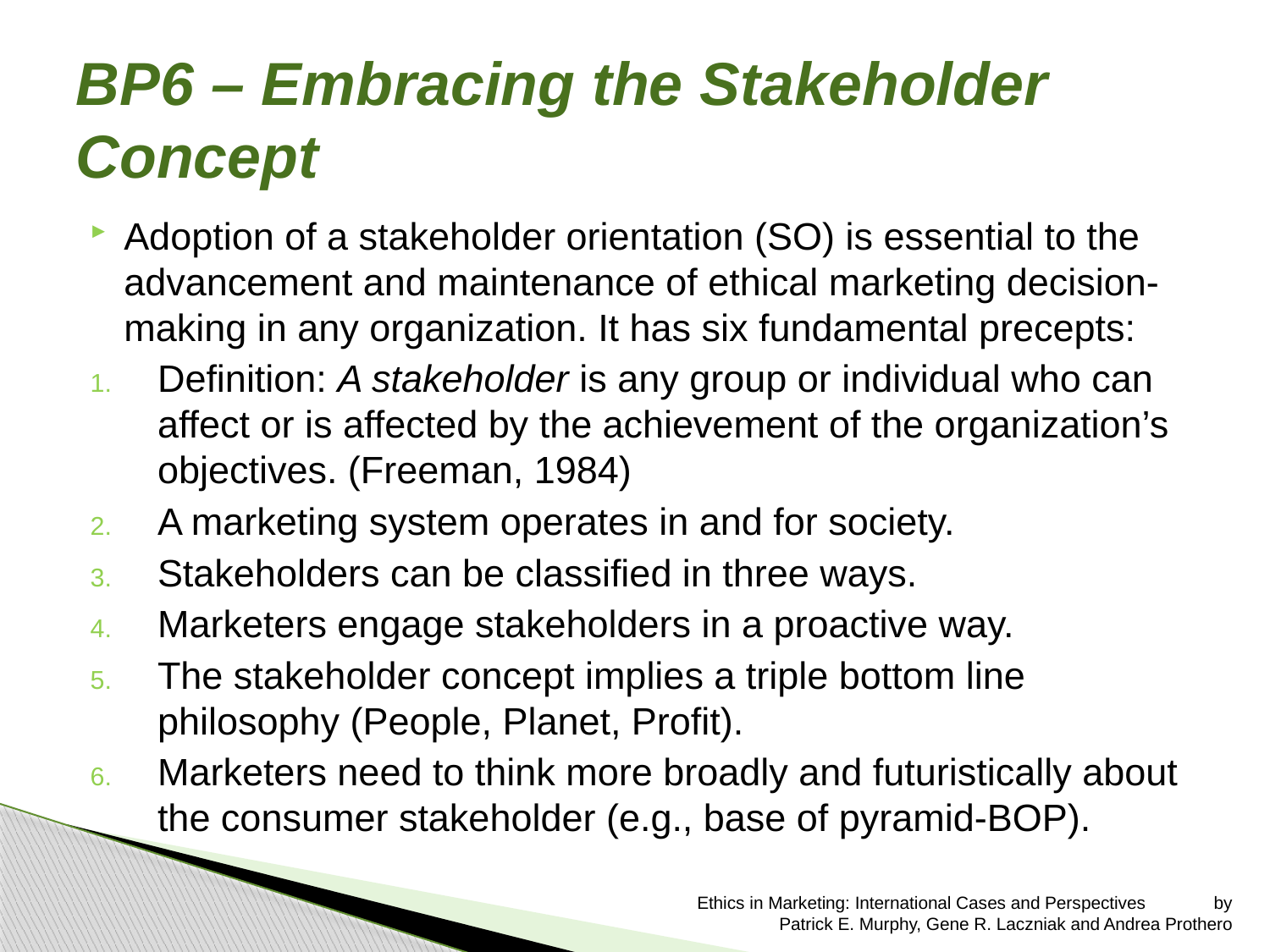

# BP6 – Embracing the Stakeholder Concept
Adoption of a stakeholder orientation (SO) is essential to the advancement and maintenance of ethical marketing decision-making in any organization. It has six fundamental precepts:
Definition: A stakeholder is any group or individual who can affect or is affected by the achievement of the organization’s objectives. (Freeman, 1984)
A marketing system operates in and for society.
Stakeholders can be classified in three ways.
Marketers engage stakeholders in a proactive way.
The stakeholder concept implies a triple bottom line philosophy (People, Planet, Profit).
Marketers need to think more broadly and futuristically about the consumer stakeholder (e.g., base of pyramid-BOP).
     Ethics in Marketing: International Cases and Perspectives              by Patrick E. Murphy, Gene R. Laczniak and Andrea Prothero